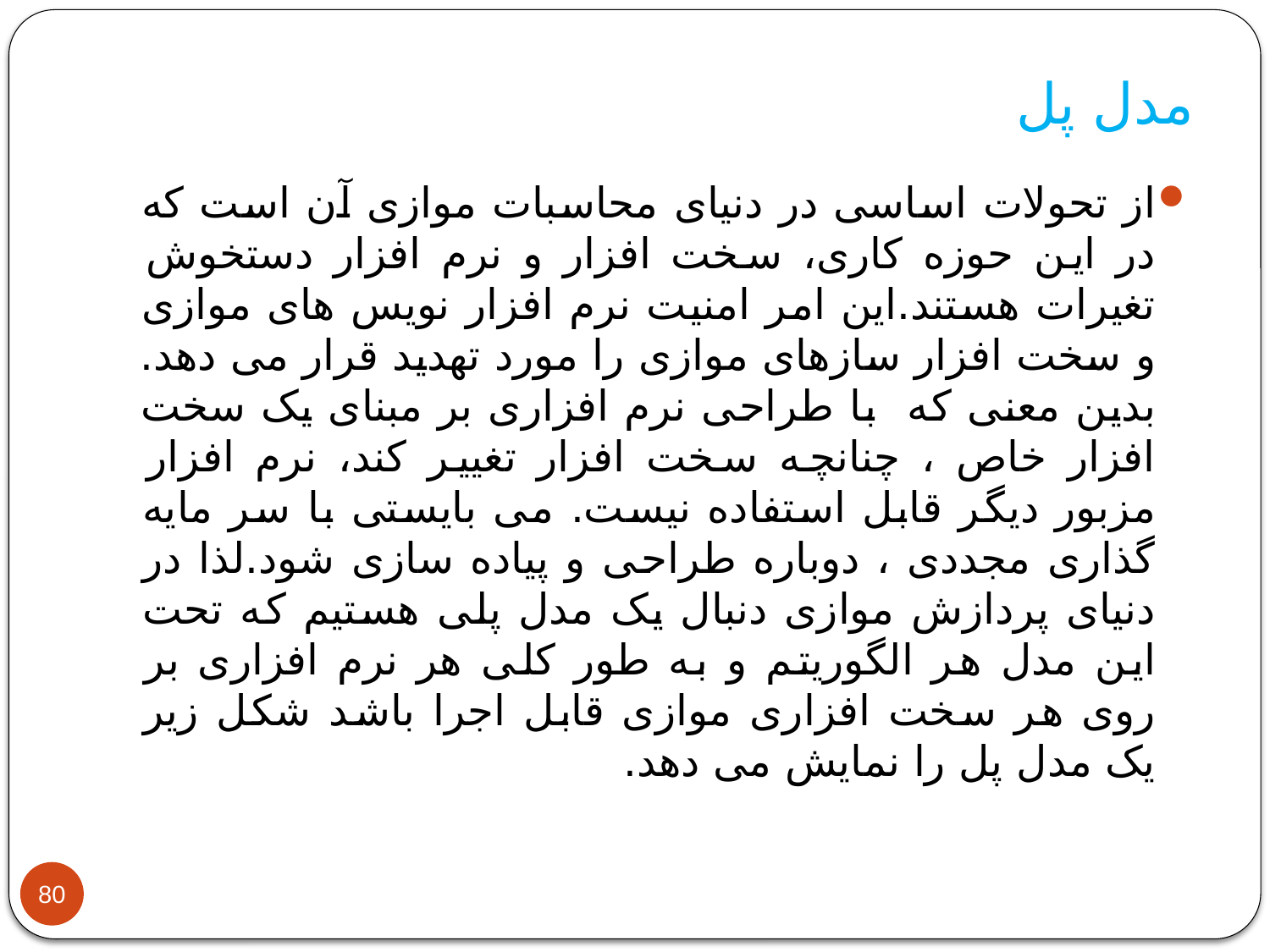

# مدل پل
از تحولات اساسی در دنیای محاسبات موازی آن است که در این حوزه کاری، سخت افزار و نرم افزار دستخوش تغیرات هستند.این امر امنیت نرم افزار نویس های موازی و سخت افزار سازهای موازی را مورد تهدید قرار می دهد. بدین معنی که  با طراحی نرم افزاری بر مبنای یک سخت افزار خاص ، چنانچه سخت افزار تغییر کند، نرم افزار مزبور دیگر قابل استفاده نیست. می بایستی با سر مایه گذاری مجددی ، دوباره طراحی و پیاده سازی شود.لذا در دنیای پردازش موازی دنبال یک مدل پلی هستیم که تحت این مدل هر الگوریتم و به طور کلی هر نرم افزاری بر روی هر سخت افزاری موازی قابل اجرا باشد شکل زیر یک مدل پل را نمایش می دهد.
80